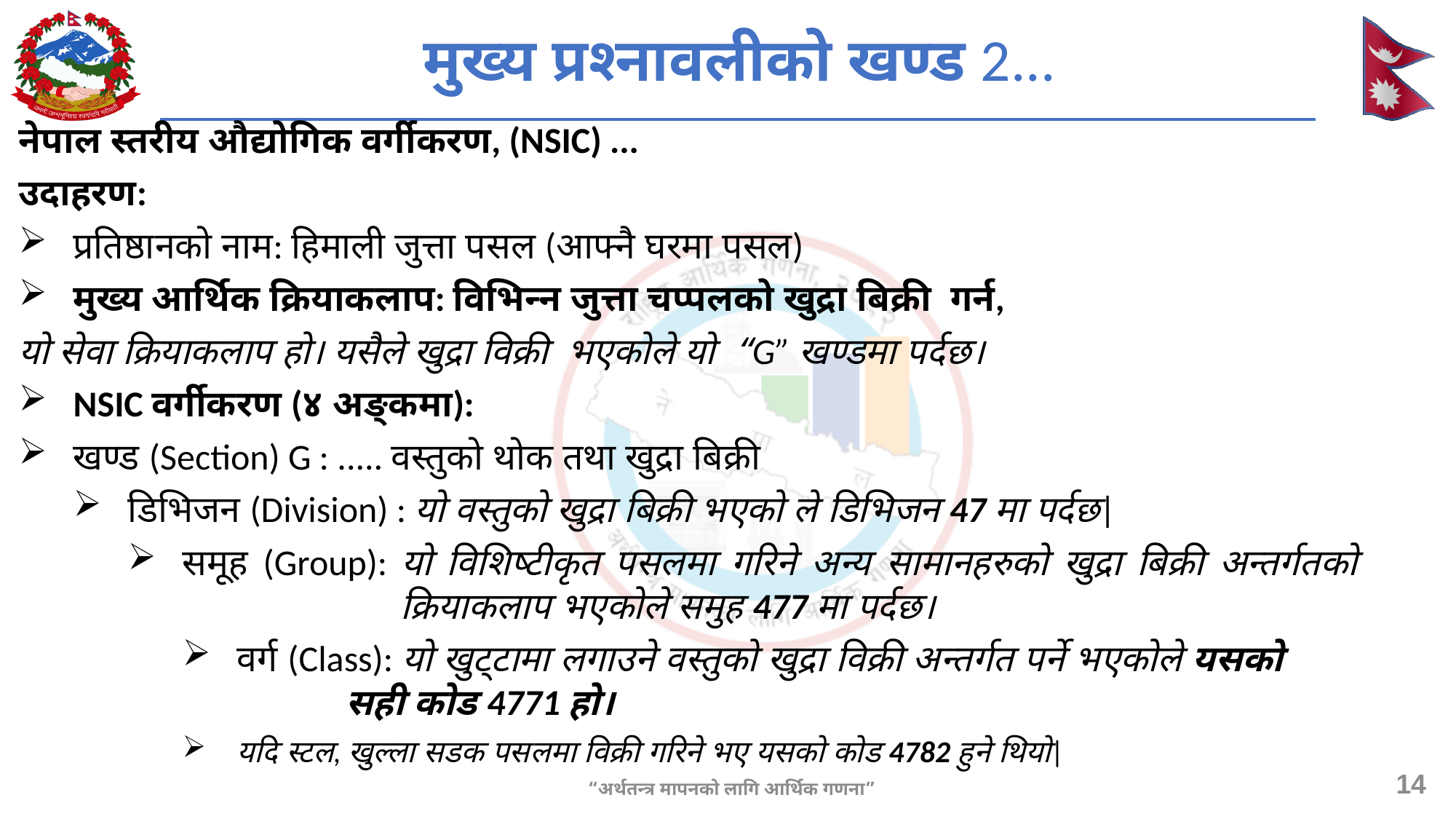

# मुख्य प्रश्नावलीको खण्ड 2...
नेपाल स्तरीय औद्योगिक वर्गीकरण, (NSIC) ...
उदाहरण:
प्रतिष्ठानको नाम: हिमाली जुत्ता पसल (आफ्नै घरमा पसल)
मुख्य आर्थिक क्रियाकलाप: विभिन्न जुत्ता चप्पलको खुद्रा बिक्री  गर्न,
यो सेवा क्रियाकलाप हो। यसैले खुद्रा विक्री  भएकोले यो  “G” खण्डमा पर्दछ।
NSIC वर्गीकरण (४ अङ्कमा):
खण्ड (Section) G : ..... वस्तुको थोक तथा खुद्रा बिक्री
डिभिजन (Division) : यो वस्तुको खुद्रा बिक्री भएको ले डिभिजन 47 मा पर्दछ|
समूह (Group): यो विशिष्टीकृत पसलमा गरिने अन्य सामानहरुको खुद्रा बिक्री अन्तर्गतको 			क्रियाकलाप भएकोले समुह 477 मा पर्दछ।
वर्ग (Class): यो खुट्टामा लगाउने वस्तुको खुद्रा विक्री अन्तर्गत पर्ने भएकोले यसको 			सही कोड 4771 हो।
यदि स्टल, खुल्ला सडक पसलमा विक्री गरिने भए यसको कोड 4782 हुने थियो|

14
“अर्थतन्त्र मापनको लागि आर्थिक गणना”